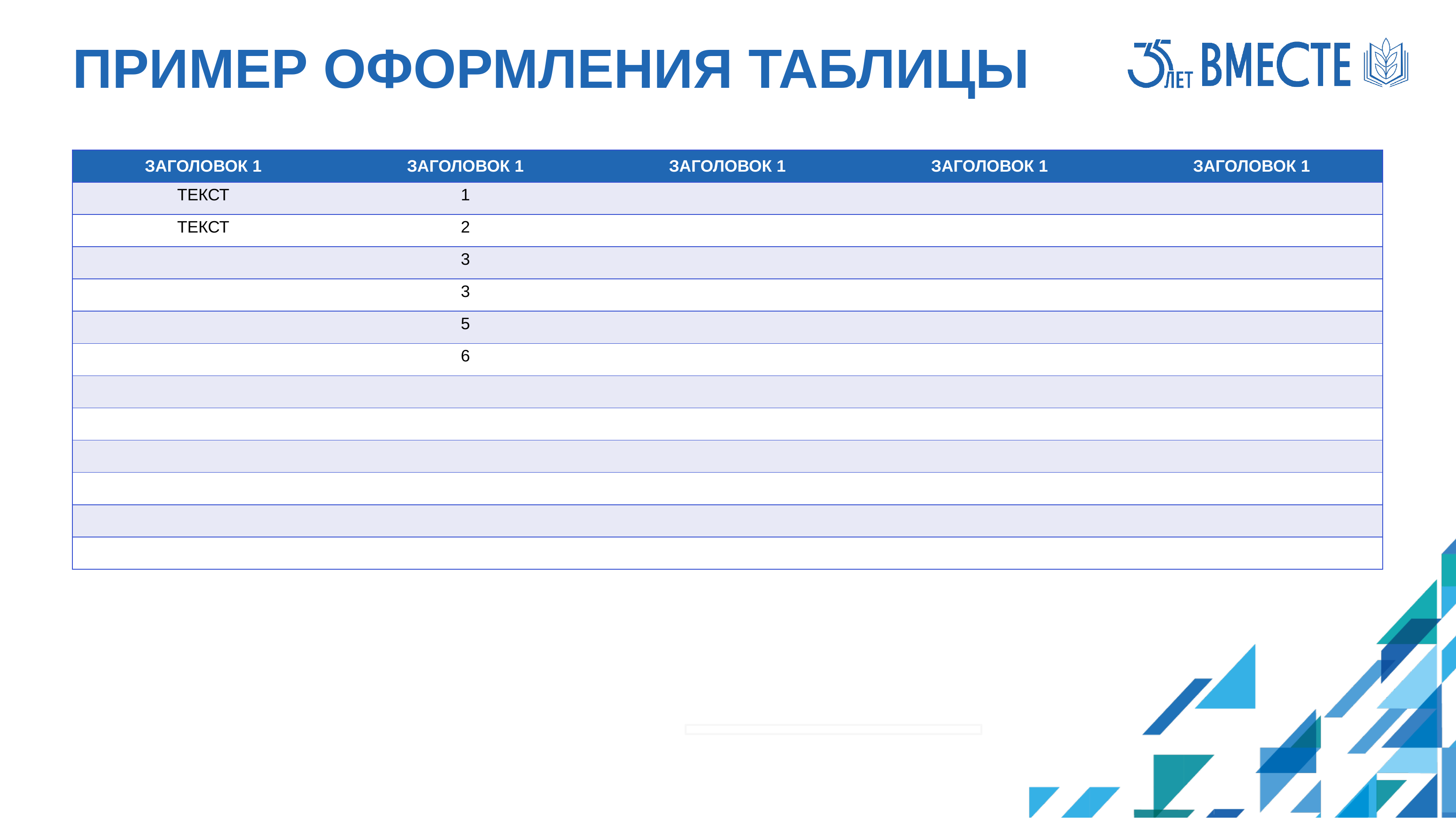

# ПРИМЕР ОФОРМЛЕНИЯ ТАБЛИЦЫ
| ЗАГОЛОВОК 1 | ЗАГОЛОВОК 1 | ЗАГОЛОВОК 1 | ЗАГОЛОВОК 1 | ЗАГОЛОВОК 1 |
| --- | --- | --- | --- | --- |
| ТЕКСТ | 1 |  |  |  |
| ТЕКСТ | 2 |  |  |  |
|  | 3 |  |  |  |
|  | 3 |  |  |  |
|  | 5 |  |  |  |
|  | 6 |  |  |  |
|  |  |  |  |  |
|  |  |  |  |  |
|  |  |  |  |  |
|  |  |  |  |  |
|  |  |  |  |  |
|  |  |  |  |  |